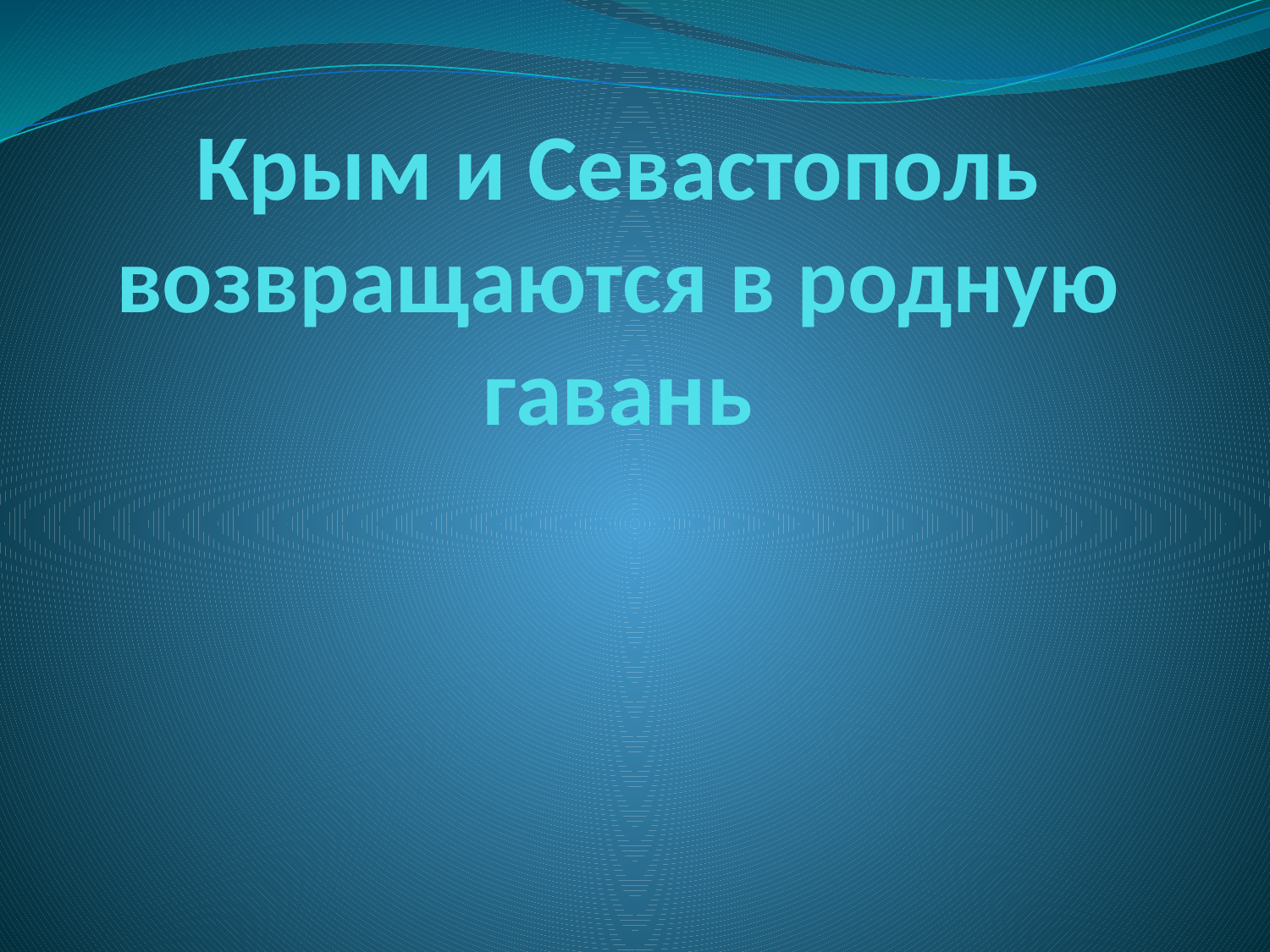

# Крым и Севастополь возвращаются в родную гавань